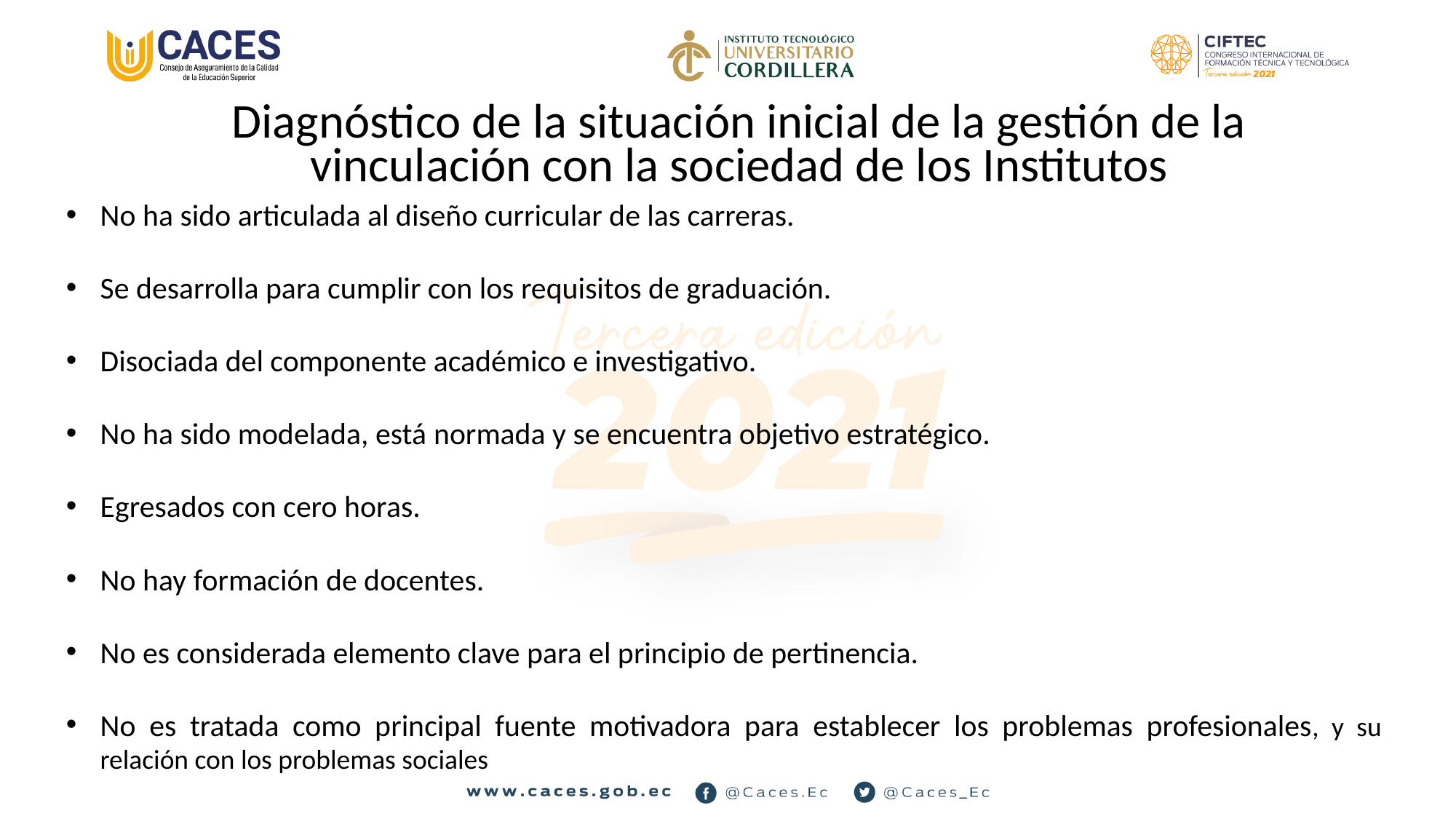

# Diagnóstico de la situación inicial de la gestión de la vinculación con la sociedad de los Institutos
No ha sido articulada al diseño curricular de las carreras.

Se desarrolla para cumplir con los requisitos de graduación.

Disociada del componente académico e investigativo.

No ha sido modelada, está normada y se encuentra objetivo estratégico.

Egresados con cero horas.

No hay formación de docentes.

No es considerada elemento clave para el principio de pertinencia.

No es tratada como principal fuente motivadora para establecer los problemas profesionales, y su relación con los problemas sociales